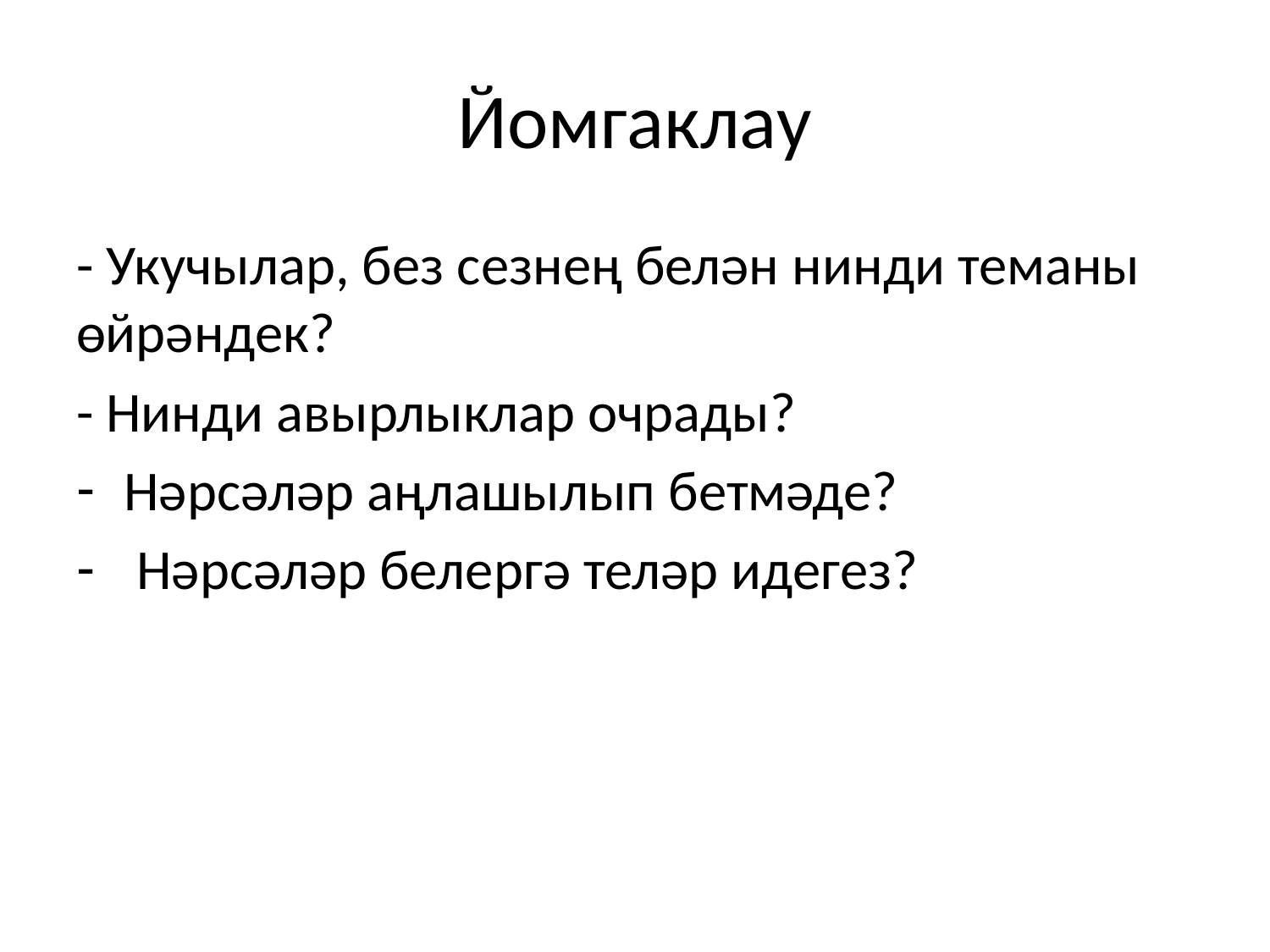

# Йомгаклау
- Укучылар, без сезнең белән нинди теманы өйрәндек?
- Нинди авырлыклар очрады?
Нәрсәләр аңлашылып бетмәде?
 Нәрсәләр белергә теләр идегез?